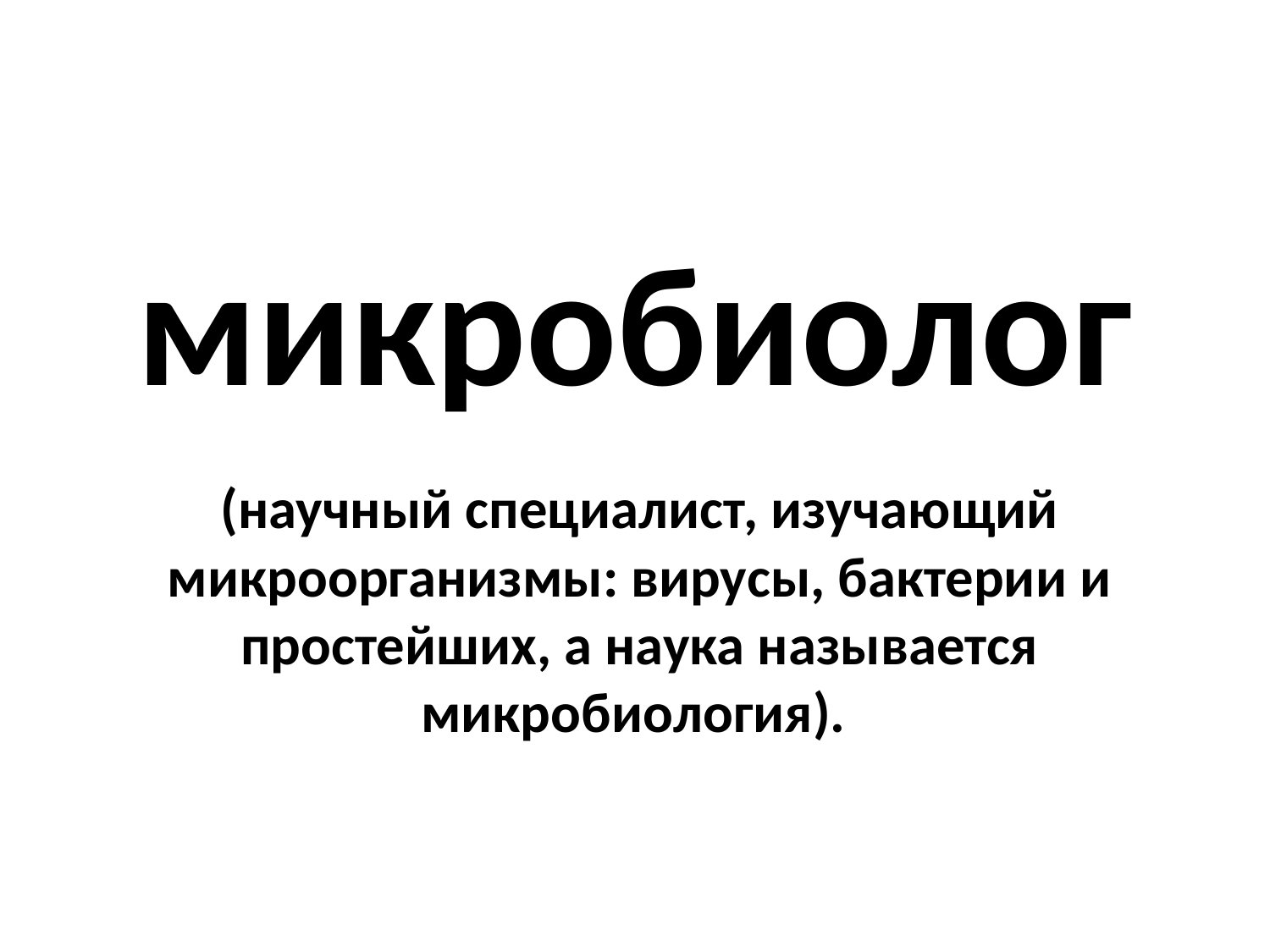

# микробиолог
(научный специалист, изучающий микроорганизмы: вирусы, бактерии и простейших, а наука называется микробиология).